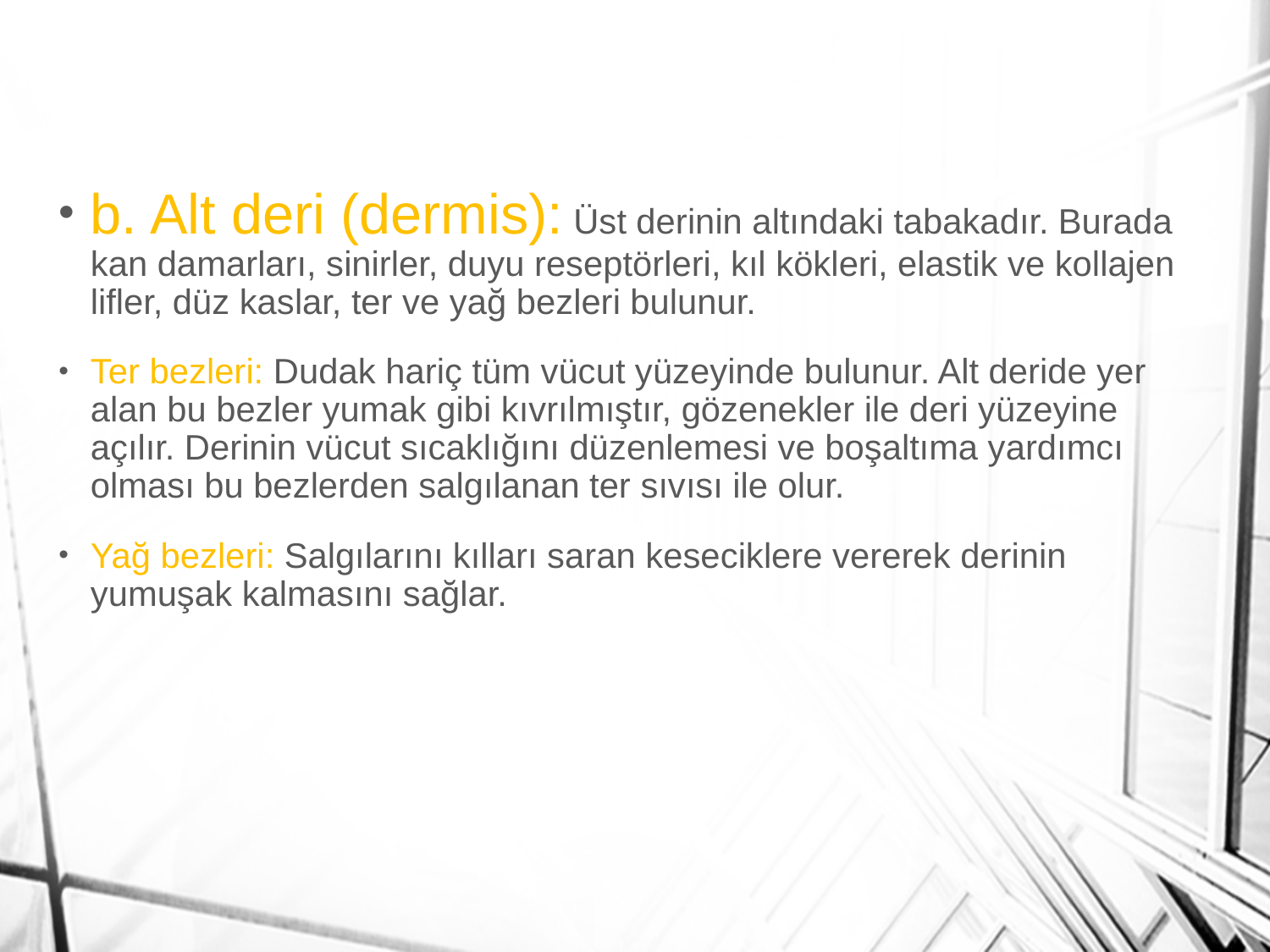

b. Alt deri (dermis): Üst derinin altındaki tabakadır. Burada kan damarları, sinirler, duyu reseptörleri, kıl kökleri, elastik ve kollajen lifler, düz kaslar, ter ve yağ bezleri bulunur.
Ter bezleri: Dudak hariç tüm vücut yüzeyinde bulunur. Alt deride yer alan bu bezler yumak gibi kıvrılmıştır, gözenekler ile deri yüzeyine açılır. Derinin vücut sıcaklığını düzenlemesi ve boşaltıma yardımcı olması bu bezlerden salgılanan ter sıvısı ile olur.
Yağ bezleri: Salgılarını kılları saran keseciklere vererek derinin yumuşak kalmasını sağlar.